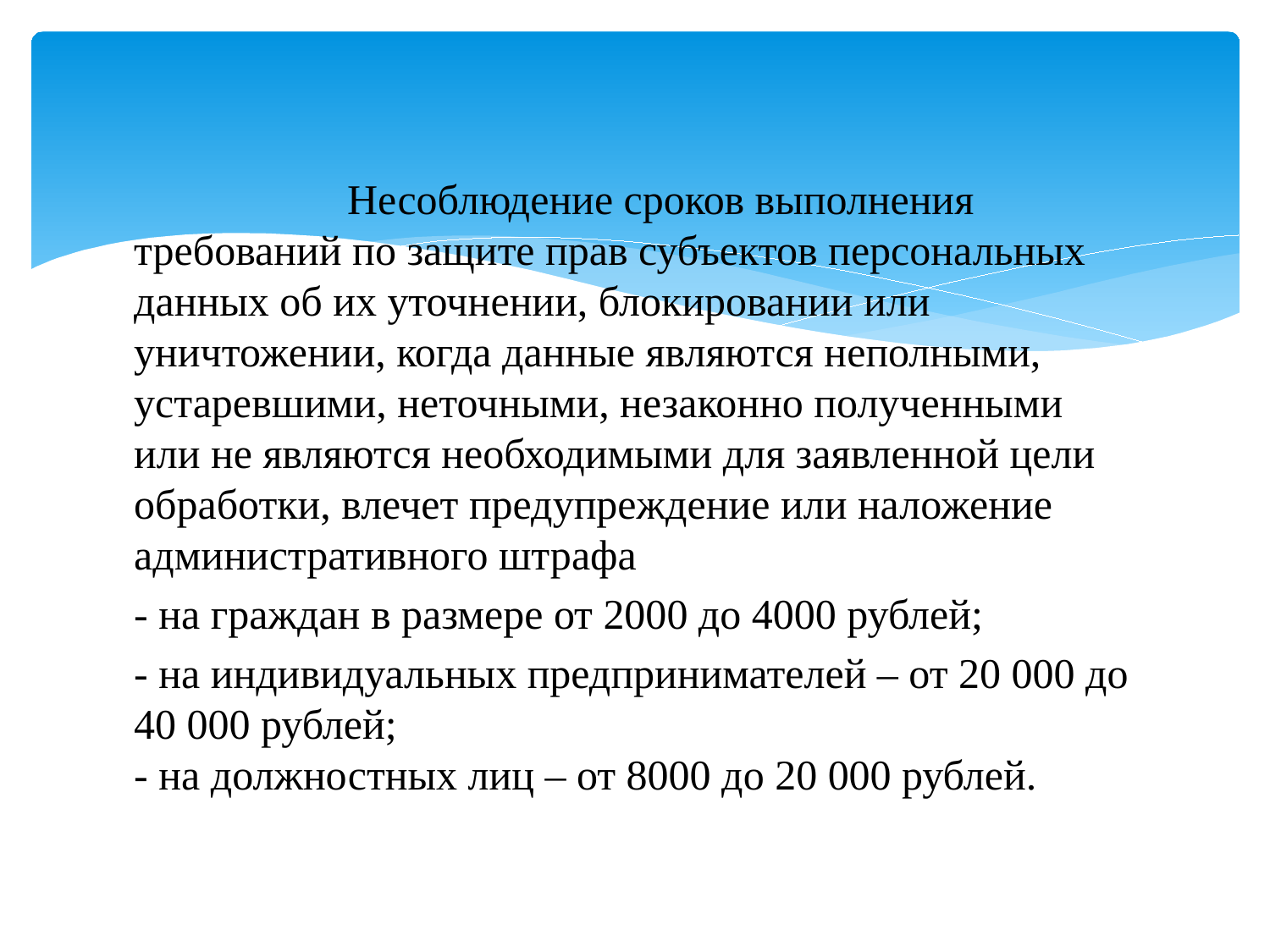

#
                  Несоблюдение сроков выполнения требований по защите прав субъектов персональных данных об их уточнении, блокировании или уничтожении, когда данные являются неполными, устаревшими, неточными, незаконно полученными или не являются необходимыми для заявленной цели обработки, влечет предупреждение или наложение административного штрафа
- на граждан в размере от 2000 до 4000 рублей;
- на индивидуальных предпринимателей – от 20 000 до 40 000 рублей;
- на должностных лиц – от 8000 до 20 000 рублей.